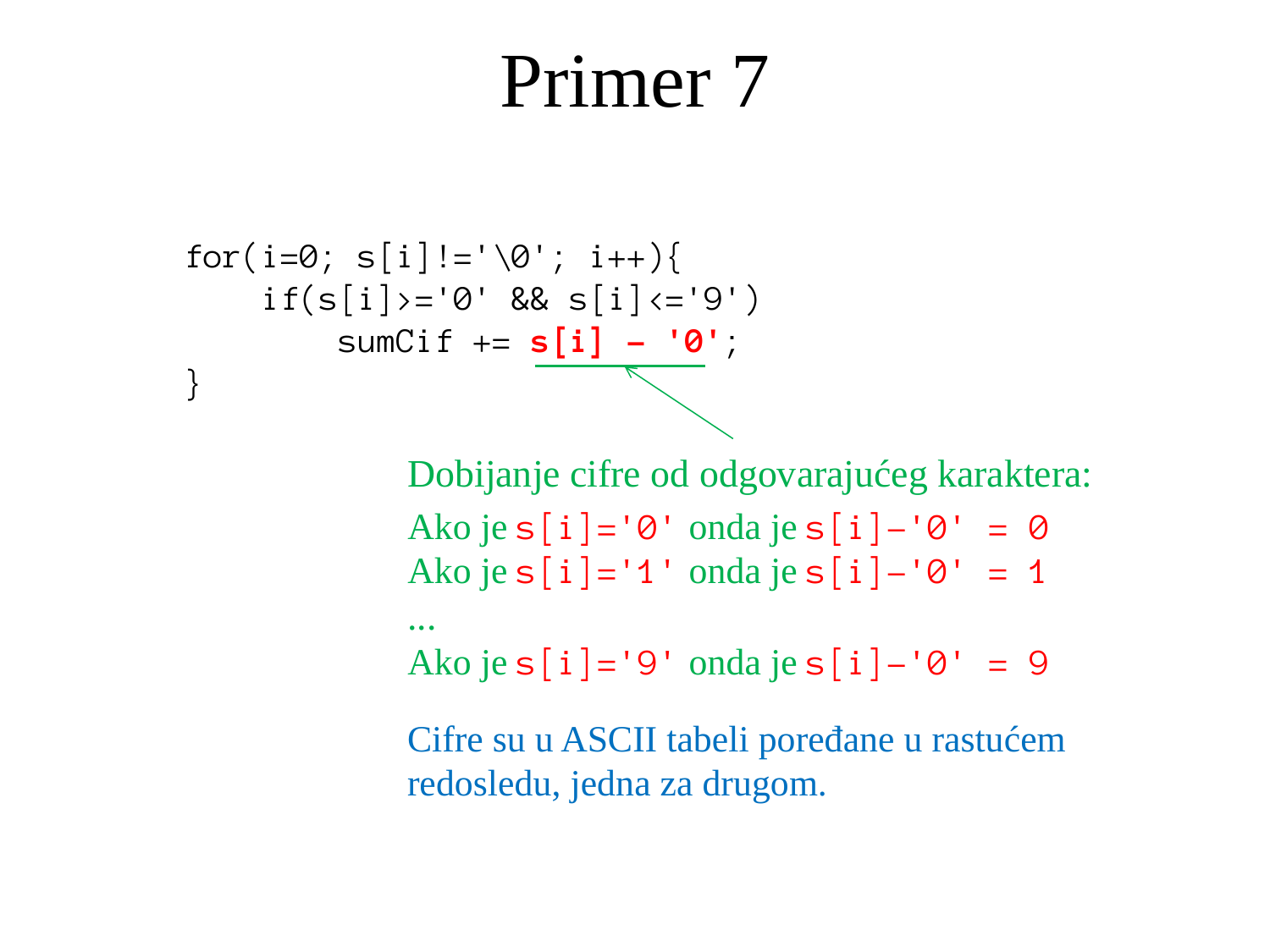

# Primer 7
for(i=0; s[i]!='\0'; i++){
    if(s[i]>='0' && s[i]<='9')
        sumCif += s[i] - '0';
}
Dobijanje cifre od odgovarajućeg karaktera:
Ako je s[i]='0' onda je s[i]-'0' = 0
Ako je s[i]='1' onda je s[i]-'0' = 1
...
Ako je s[i]='9' onda je s[i]-'0' = 9
Cifre su u ASCII tabeli poređane u rastućem redosledu, jedna za drugom.